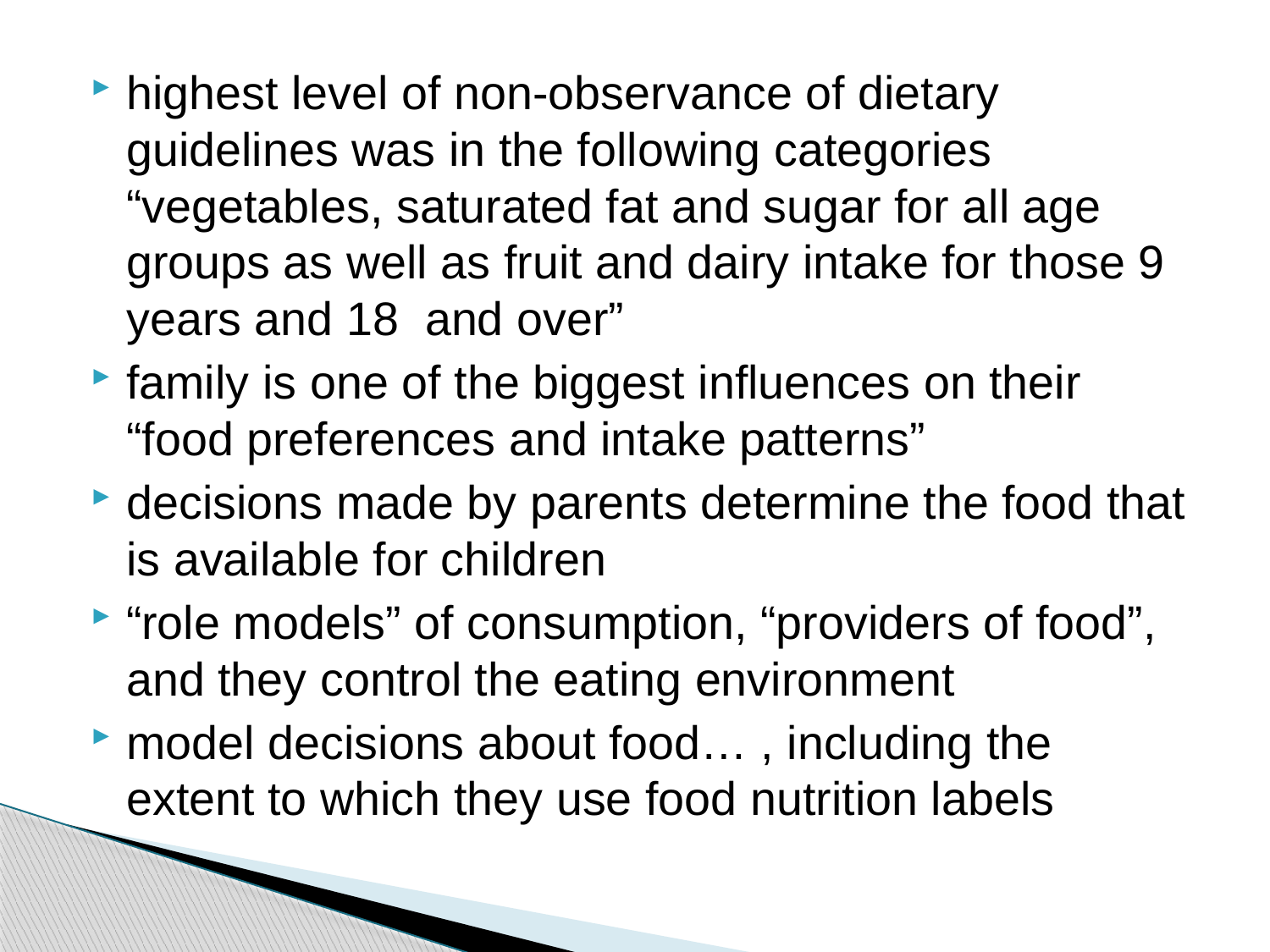

highest level of non-observance of dietary guidelines was in the following categories “vegetables, saturated fat and sugar for all age groups as well as fruit and dairy intake for those 9 years and 18  and over”
family is one of the biggest influences on their “food preferences and intake patterns”
decisions made by parents determine the food that is available for children
“role models” of consumption, “providers of food”, and they control the eating environment
model decisions about food… , including the extent to which they use food nutrition labels